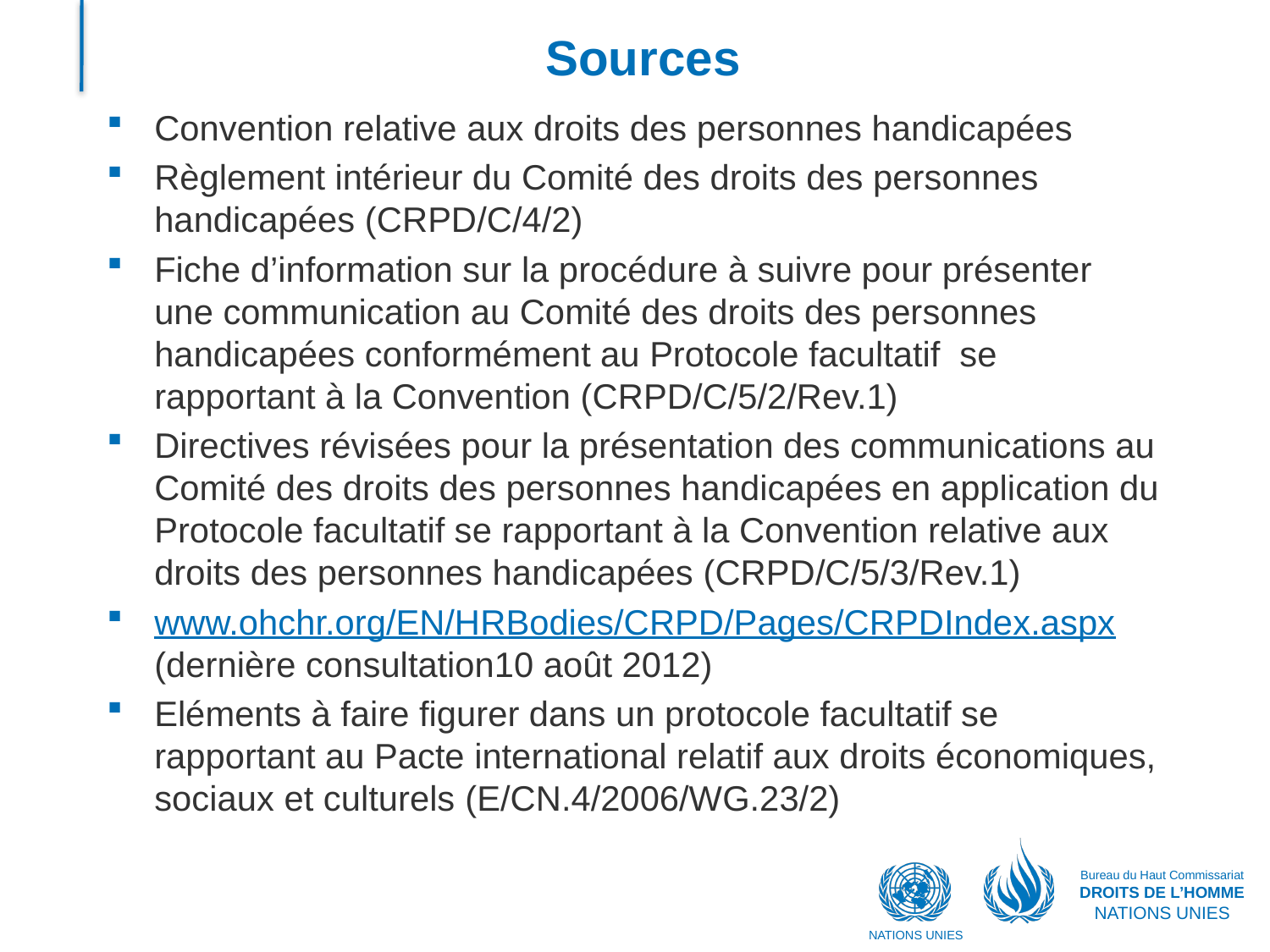

# Sources
Convention relative aux droits des personnes handicapées
Règlement intérieur du Comité des droits des personnes handicapées (CRPD/C/4/2)
Fiche d’information sur la procédure à suivre pour présenter une communication au Comité des droits des personnes handicapées conformément au Protocole facultatif  se rapportant à la Convention (CRPD/C/5/2/Rev.1)
Directives révisées pour la présentation des communications au Comité des droits des personnes handicapées en application du Protocole facultatif se rapportant à la Convention relative aux droits des personnes handicapées (CRPD/C/5/3/Rev.1)
www.ohchr.org/EN/HRBodies/CRPD/Pages/CRPDIndex.aspx (dernière consultation10 août 2012)
Eléments à faire figurer dans un protocole facultatif se rapportant au Pacte international relatif aux droits économiques, sociaux et culturels (E/CN.4/2006/WG.23/2)

Bureau du Haut Commissariat
DROITS DE L’HOMME
NATIONS UNIES
NATIONS UNIES